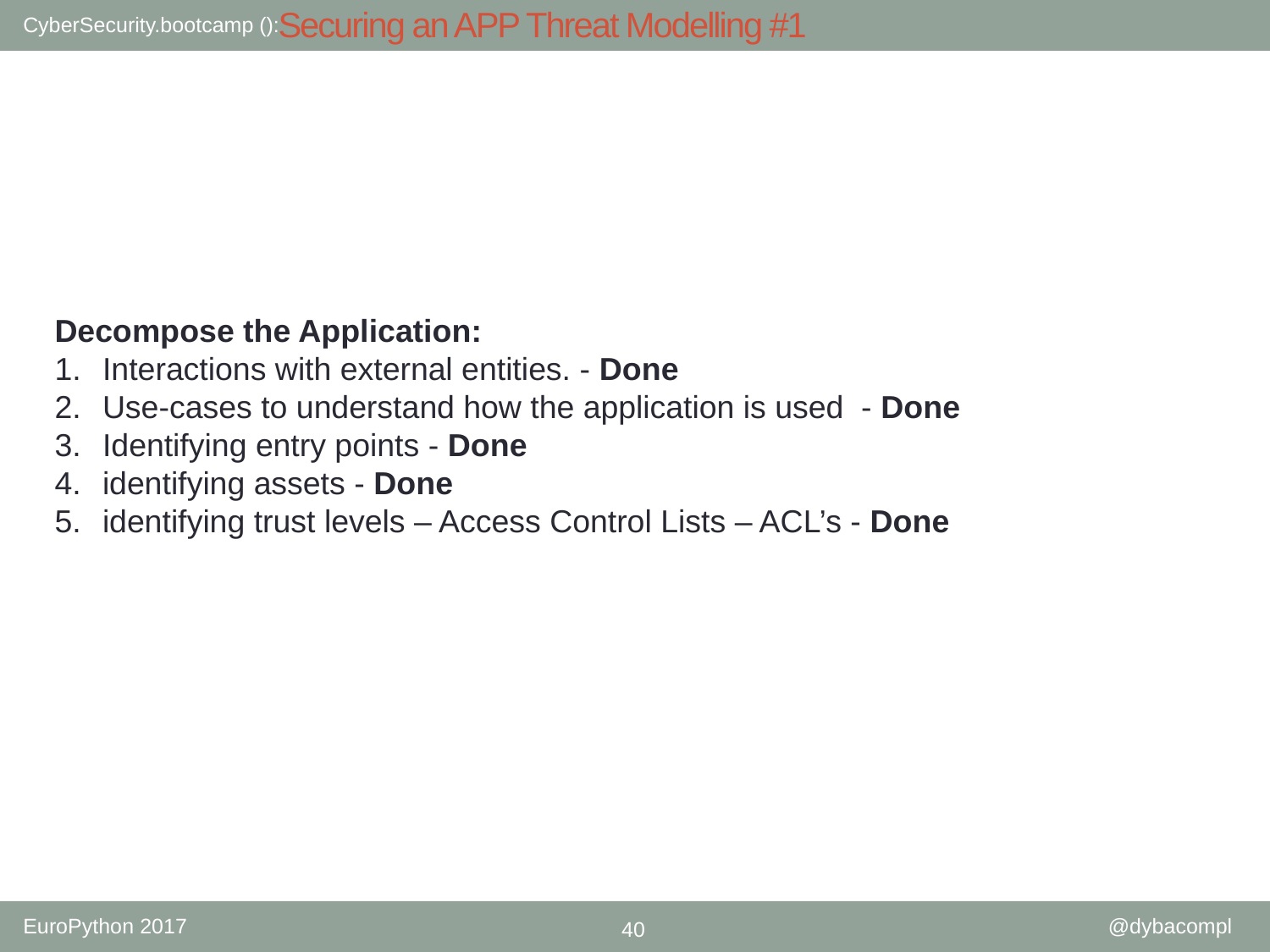

# Securing an APP Threat Modelling #1
Decompose the Application:
Interactions with external entities. - Done
Use-cases to understand how the application is used  - Done
Identifying entry points - Done
identifying assets - Done
identifying trust levels – Access Control Lists – ACL’s - Done